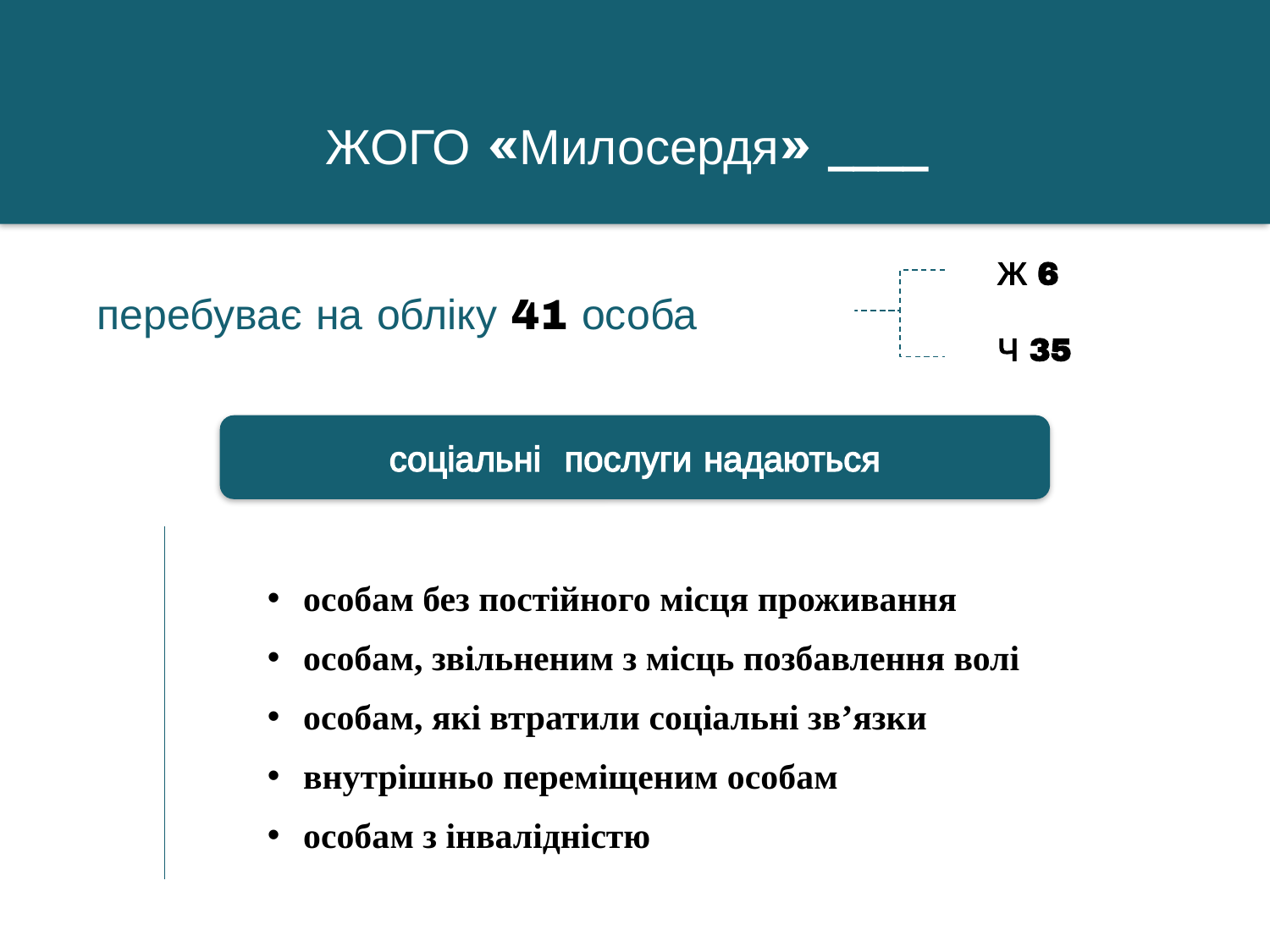

ЖОГО «Милосердя» ____

Ж 6

Ч 35

перебуває на обліку 41 особа

соціальні  послуги надаються
особам без постійного місця проживання

особам, звільненим з місць позбавлення волі

особам, які втратили соціальні зв’язки

внутрішньо переміщеним особам

особам з інвалідністю